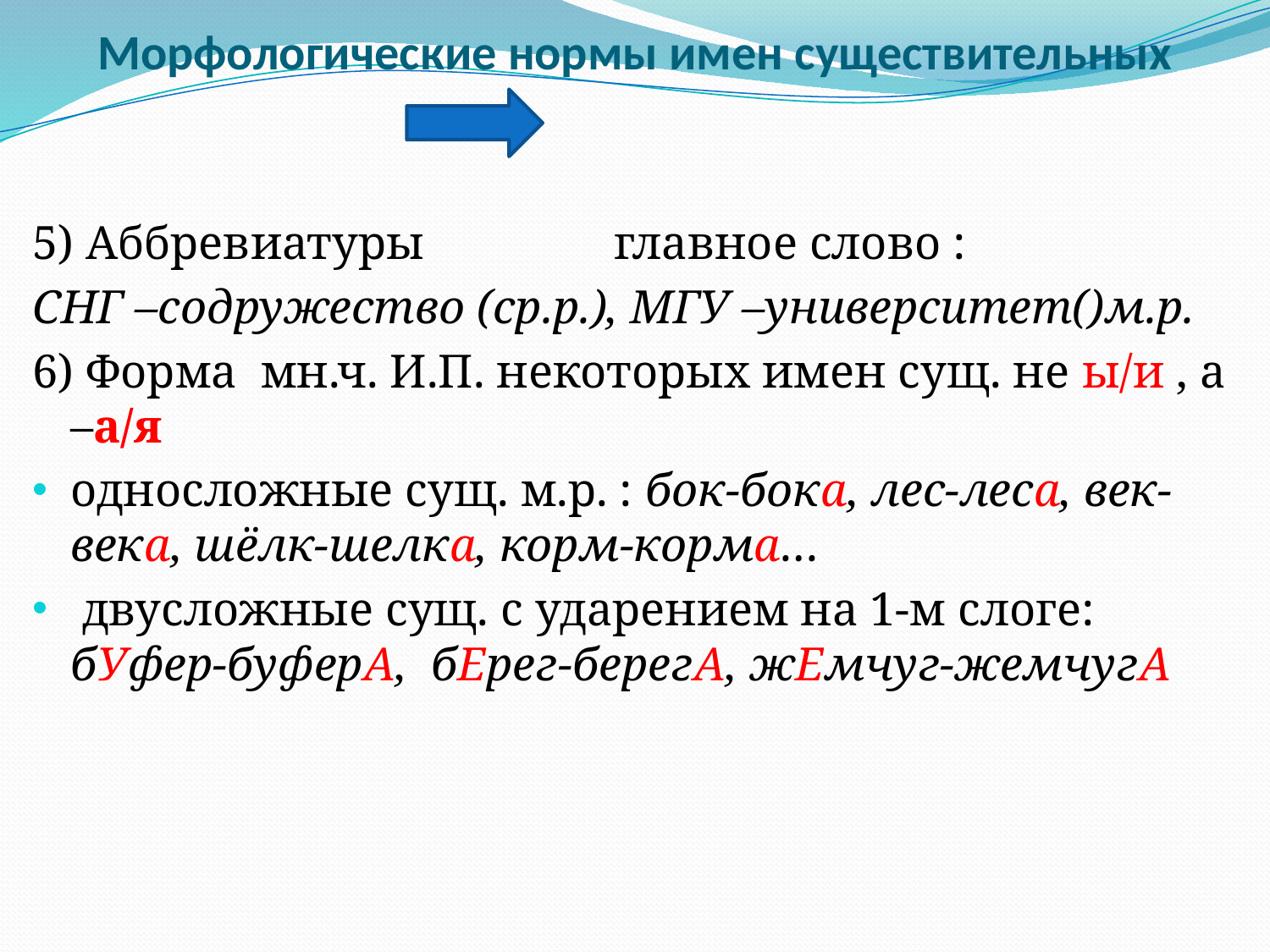

# Морфологические нормы имен существительных

5) Аббревиатуры                главное слово :
СНГ –содружество (ср.р.), МГУ –университет()м.р.
6) Форма  мн.ч. И.П. некоторых имен сущ. не ы/и , а –а/я
односложные сущ. м.р. : бок-бока, лес-леса, век-века, шёлк-шелка, корм-корма…
 двусложные сущ. с ударением на 1-м слоге: бУфер-буферА,  бЕрег-берегА, жЕмчуг-жемчугА